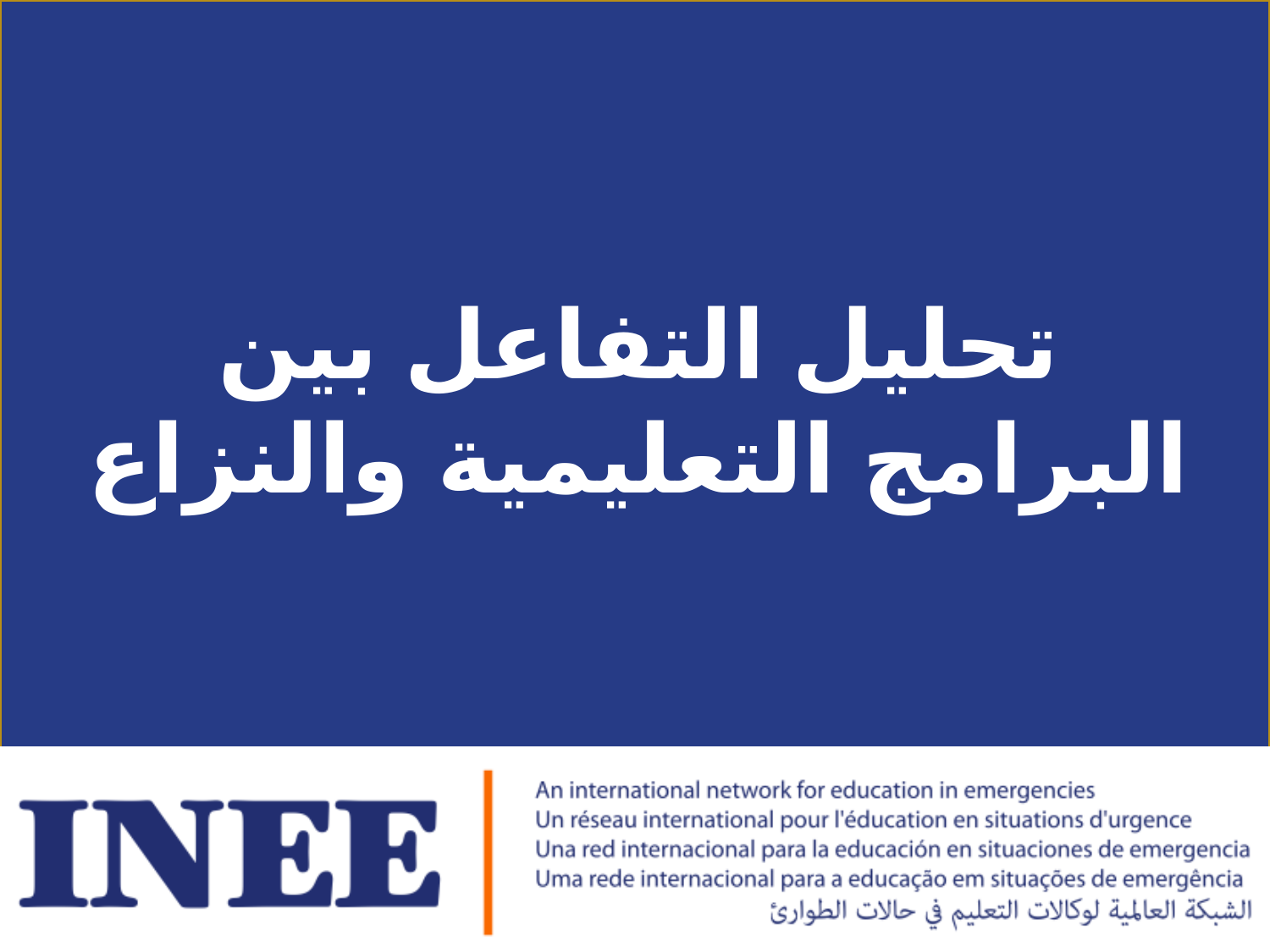

# تحليل التفاعل بين البرامج التعليمية والنزاع